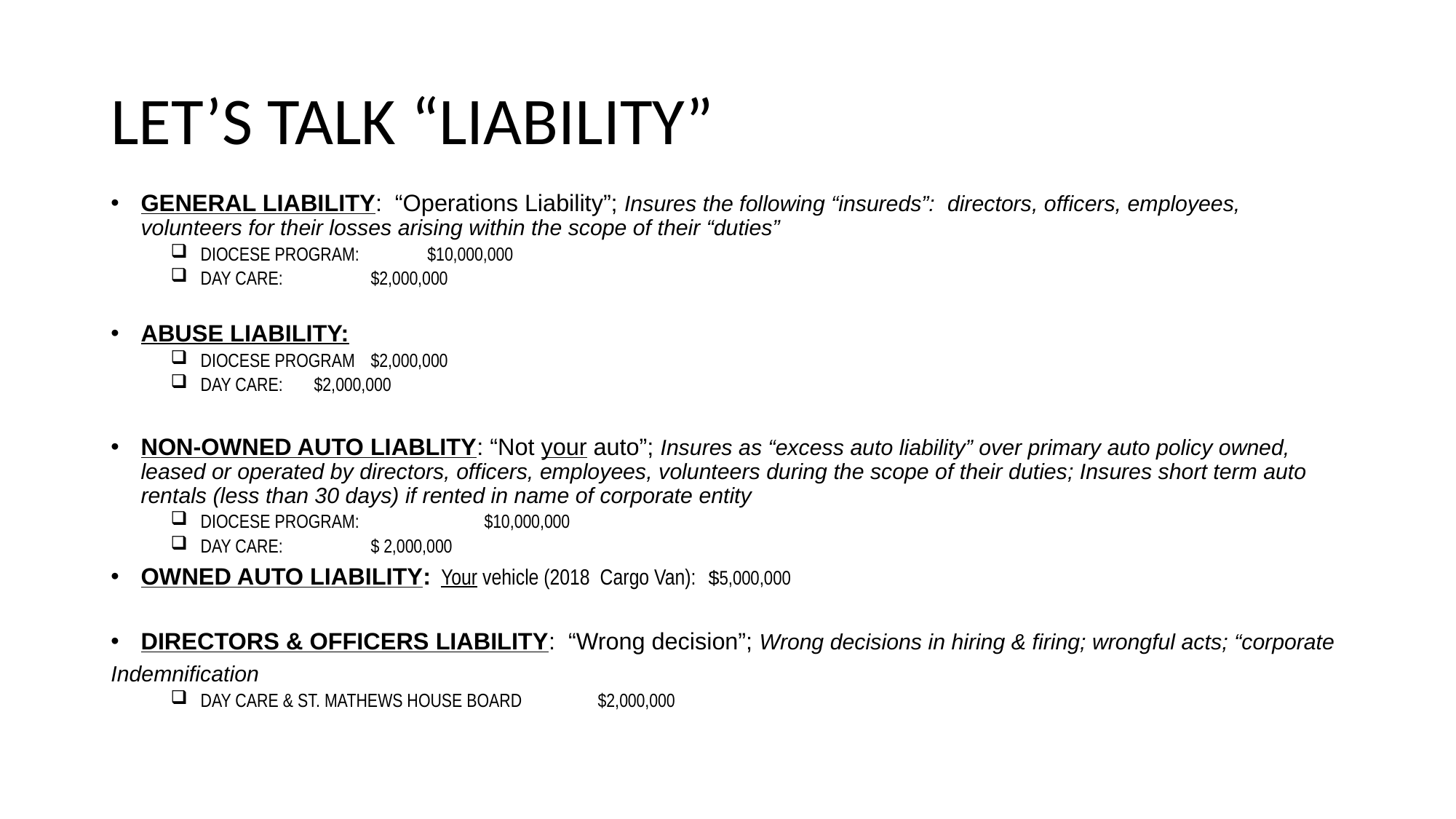

# LET’S TALK “LIABILITY”
GENERAL LIABILITY:  “Operations Liability”; Insures the following “insureds”:  directors, officers, employees, volunteers for their losses arising within the scope of their “duties”
DIOCESE PROGRAM:  				   	$10,000,000
DAY CARE:					 	$2,000,000

ABUSE LIABILITY:
DIOCESE PROGRAM						$2,000,000
DAY CARE:						$2,000,000

NON-OWNED AUTO LIABLITY: “Not your auto”; Insures as “excess auto liability” over primary auto policy owned, leased or operated by directors, officers, employees, volunteers during the scope of their duties; Insures short term auto rentals (less than 30 days) if rented in name of corporate entity
DIOCESE PROGRAM:  		 		     	$10,000,000
DAY CARE:			 			$ 2,000,000
OWNED AUTO LIABILITY:  Your vehicle (2018  Cargo Van):  			$5,000,000

DIRECTORS & OFFICERS LIABILITY:  “Wrong decision”; Wrong decisions in hiring & firing; wrongful acts; “corporate
Indemnification
DAY CARE & ST. MATHEWS HOUSE BOARD				$2,000,000